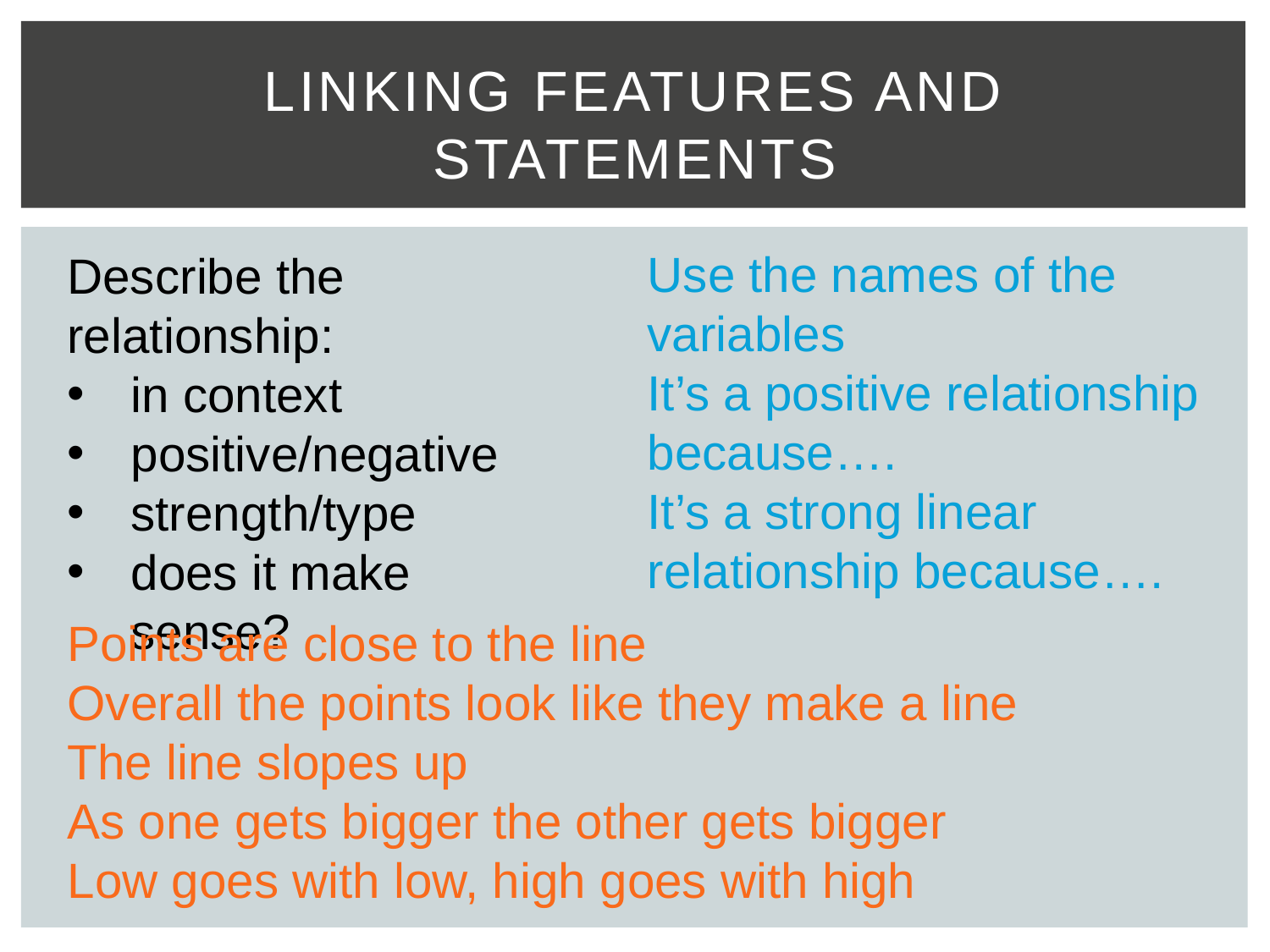

# Linking features and statements
Use the names of the variables
It’s a positive relationship because….
It’s a strong linear relationship because….
Describe the relationship:
in context
positive/negative
strength/type
does it make sense?
Points are close to the line
Overall the points look like they make a line
The line slopes up
As one gets bigger the other gets bigger
Low goes with low, high goes with high